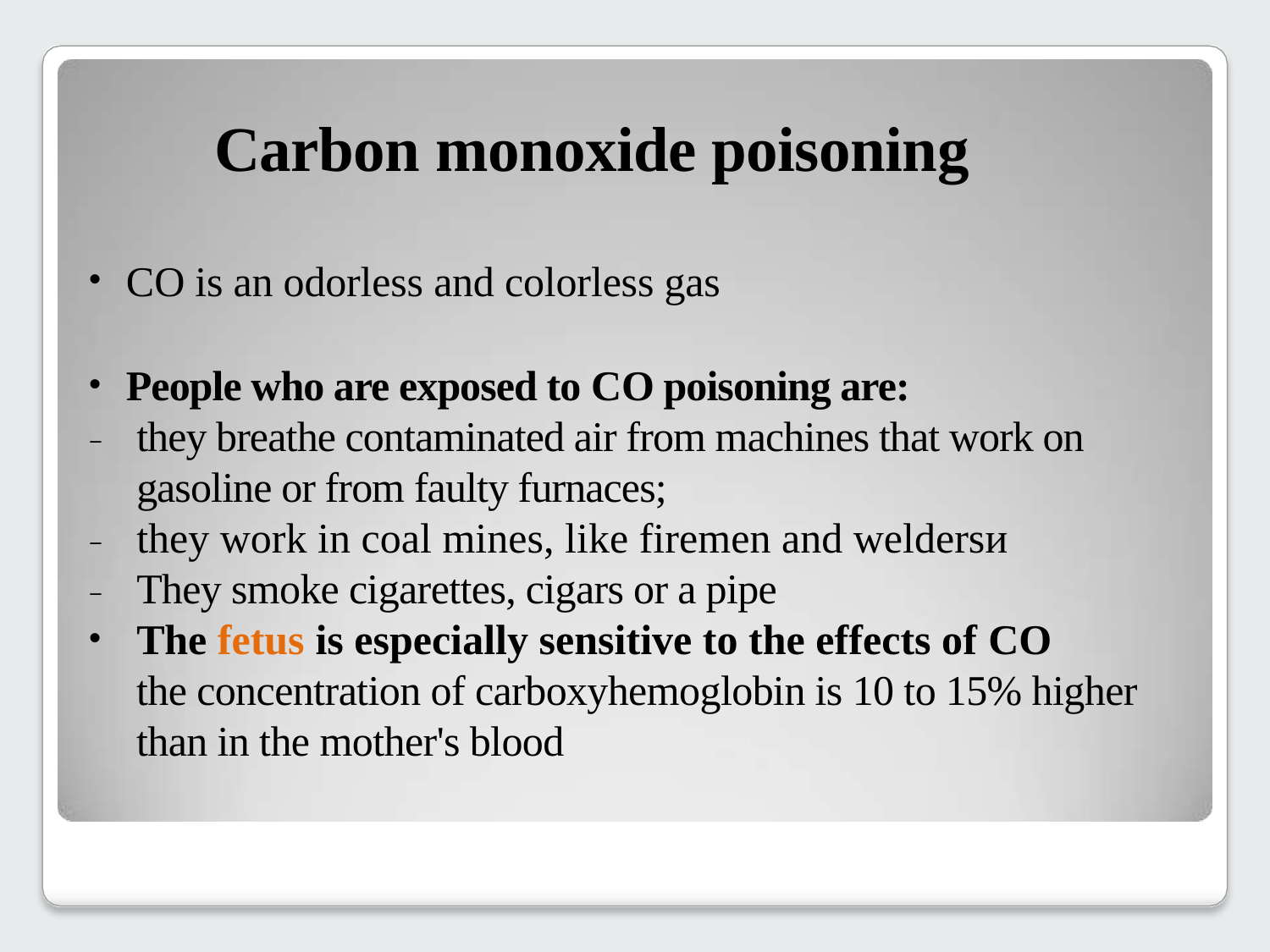

# Carbon monoxide poisoning
CO is an odorless and colorless gas

People who are exposed to CO poisoning are:
they breathe contaminated air from machines that work on gasoline or from faulty furnaces;
they work in coal mines, like firemen and weldersи
They smoke cigarettes, cigars or a pipe
The fetus is especially sensitive to the effects of CO
the concentration of carboxyhemoglobin is 10 to 15% higher than in the mother's blood